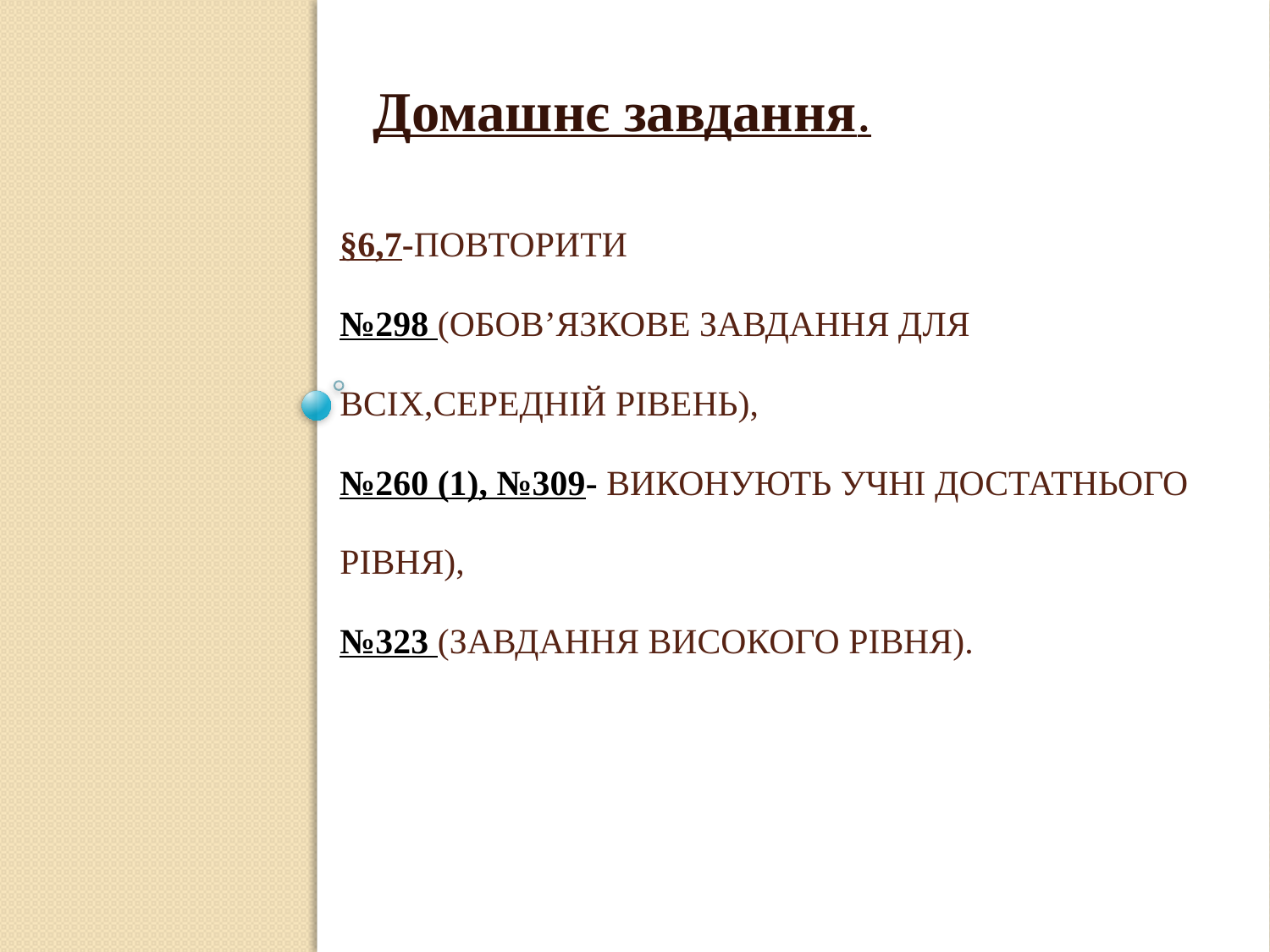

Домашнє завдання.
# §6,7-повторити №298 (обов’язкове завдання для всіх,середній рівень), №260 (1), №309- виконують учні достатнього рівня), №323 (завдання високого рівня).